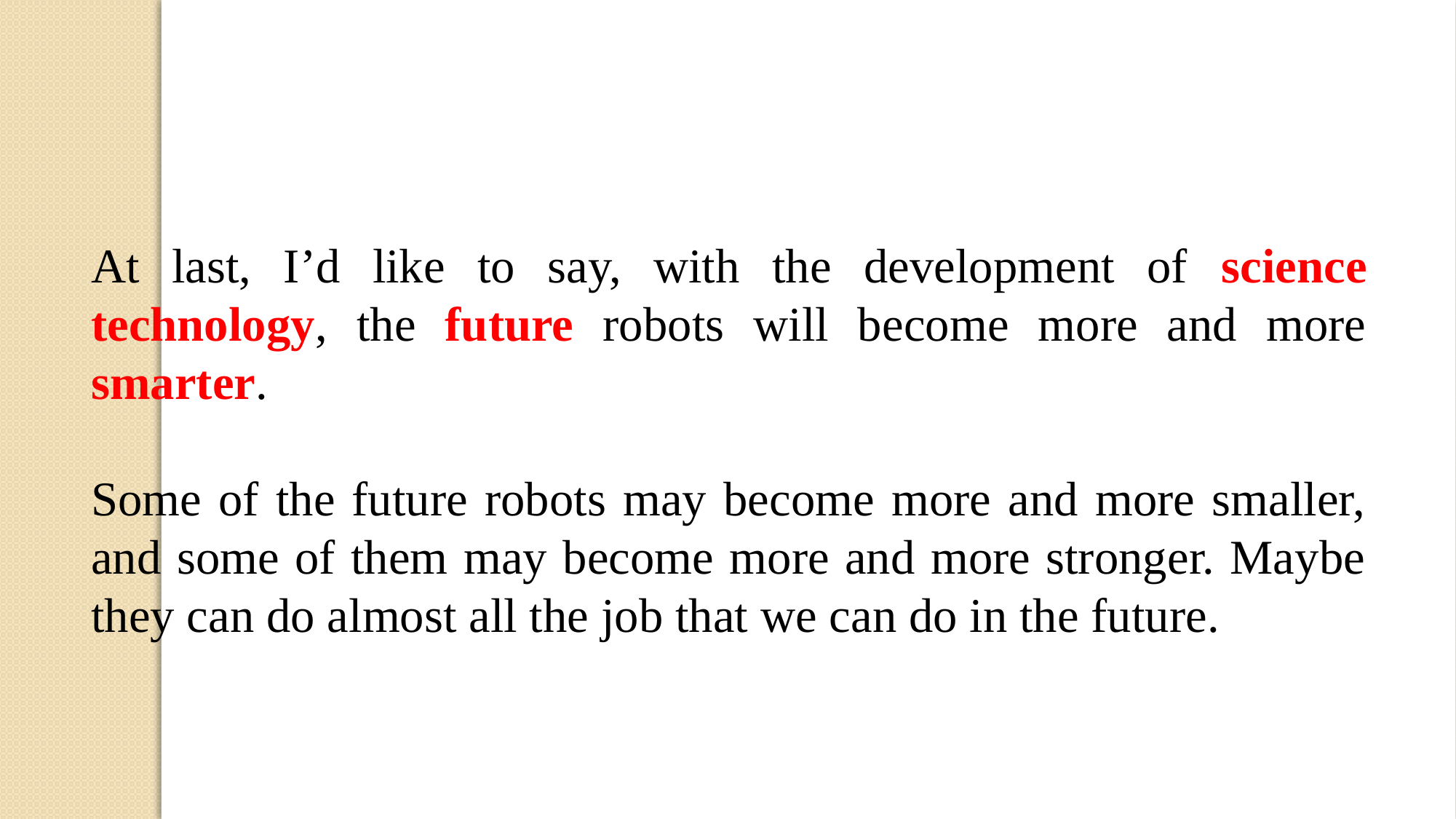

At last, I’d like to say, with the development of science technology, the future robots will become more and more smarter.

Some of the future robots may become more and more smaller, and some of them may become more and more stronger. Maybe they can do almost all the job that we can do in the future.